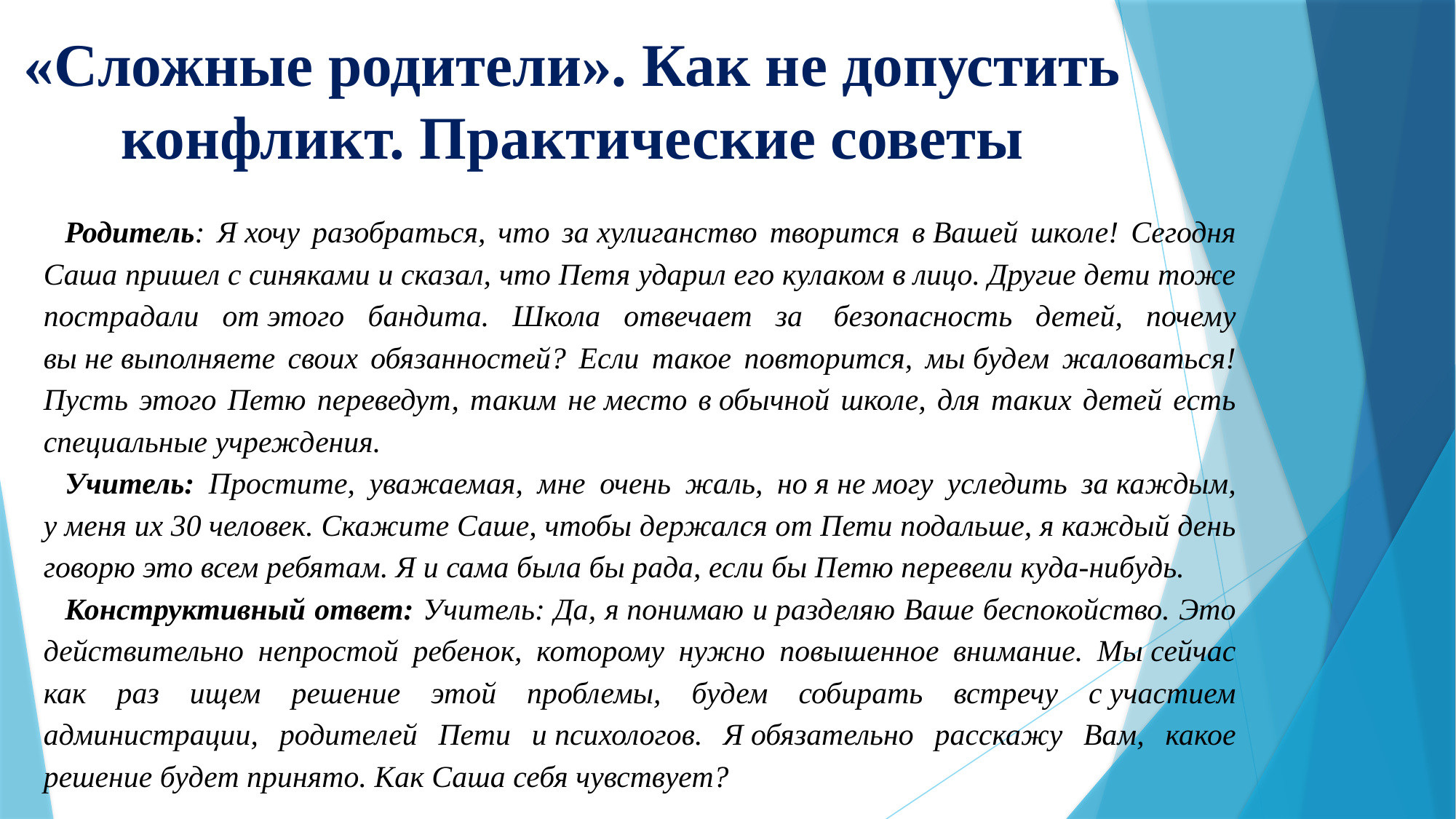

«Сложные родители». Как не допустить конфликт. Практические советы
Родитель: Я хочу разобраться, что за хулиганство творится в Вашей школе! Сегодня Саша пришел с синяками и сказал, что Петя ударил его кулаком в лицо. Другие дети тоже пострадали от этого бандита. Школа отвечает за  безопасность детей, почему вы не выполняете своих обязанностей? Если такое повторится, мы будем жаловаться! Пусть этого Петю переведут, таким не место в обычной школе, для таких детей есть специальные учреждения.
Учитель: Простите, уважаемая, мне очень жаль, но я не могу уследить за каждым, у меня их 30 человек. Скажите Саше, чтобы держался от Пети подальше, я каждый день говорю это всем ребятам. Я и сама была бы рада, если бы Петю перевели куда-нибудь.
Конструктивный ответ: Учитель: Да, я понимаю и разделяю Ваше беспокойство. Это действительно непростой ребенок, которому нужно повышенное внимание. Мы сейчас как раз ищем решение этой проблемы, будем собирать встречу с участием администрации, родителей Пети и психологов. Я обязательно расскажу Вам, какое решение будет принято. Как Саша себя чувствует?